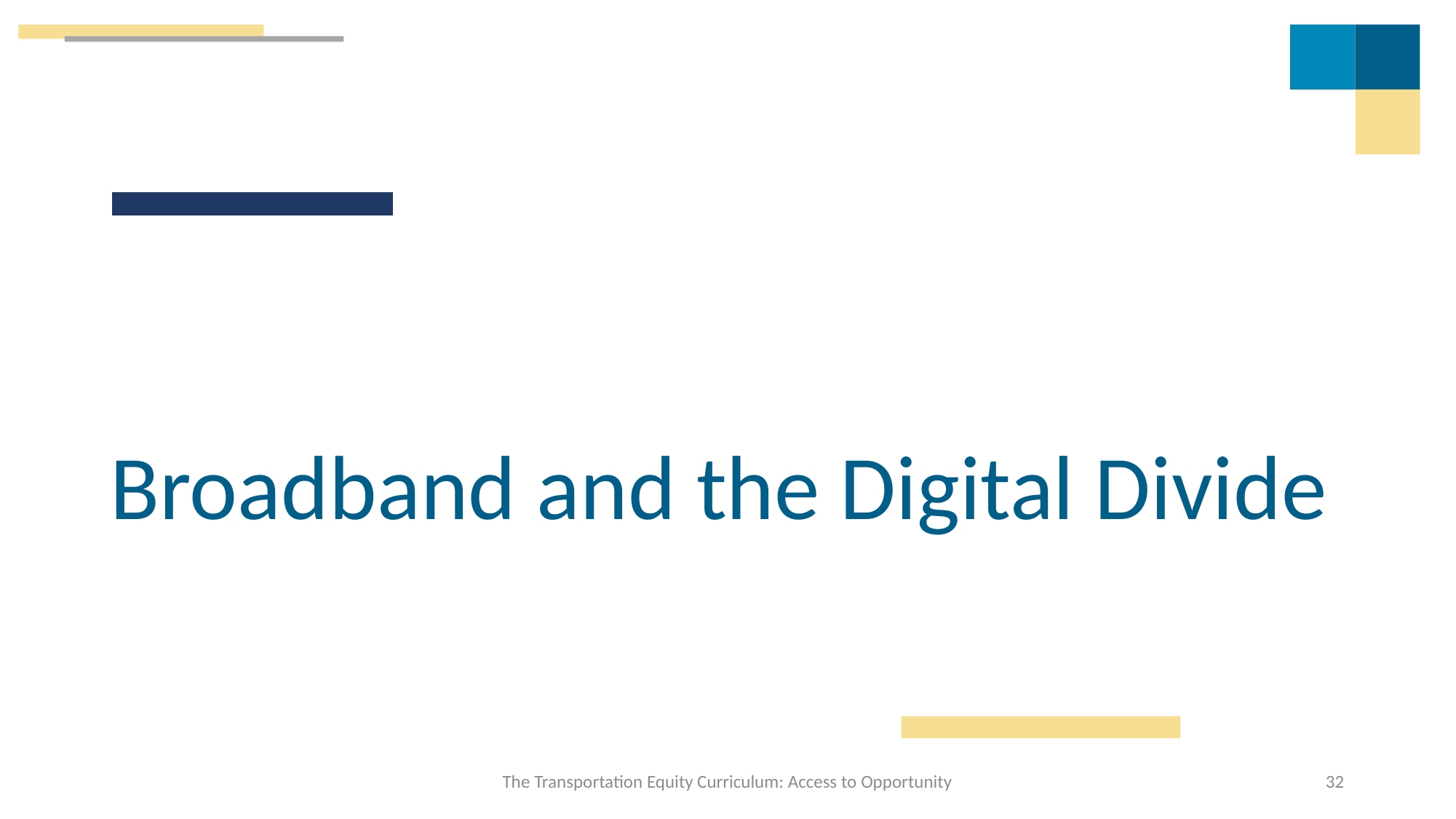

# Broadband and the Digital Divide

The Transportation Equity Curriculum: Access to Opportunity
32